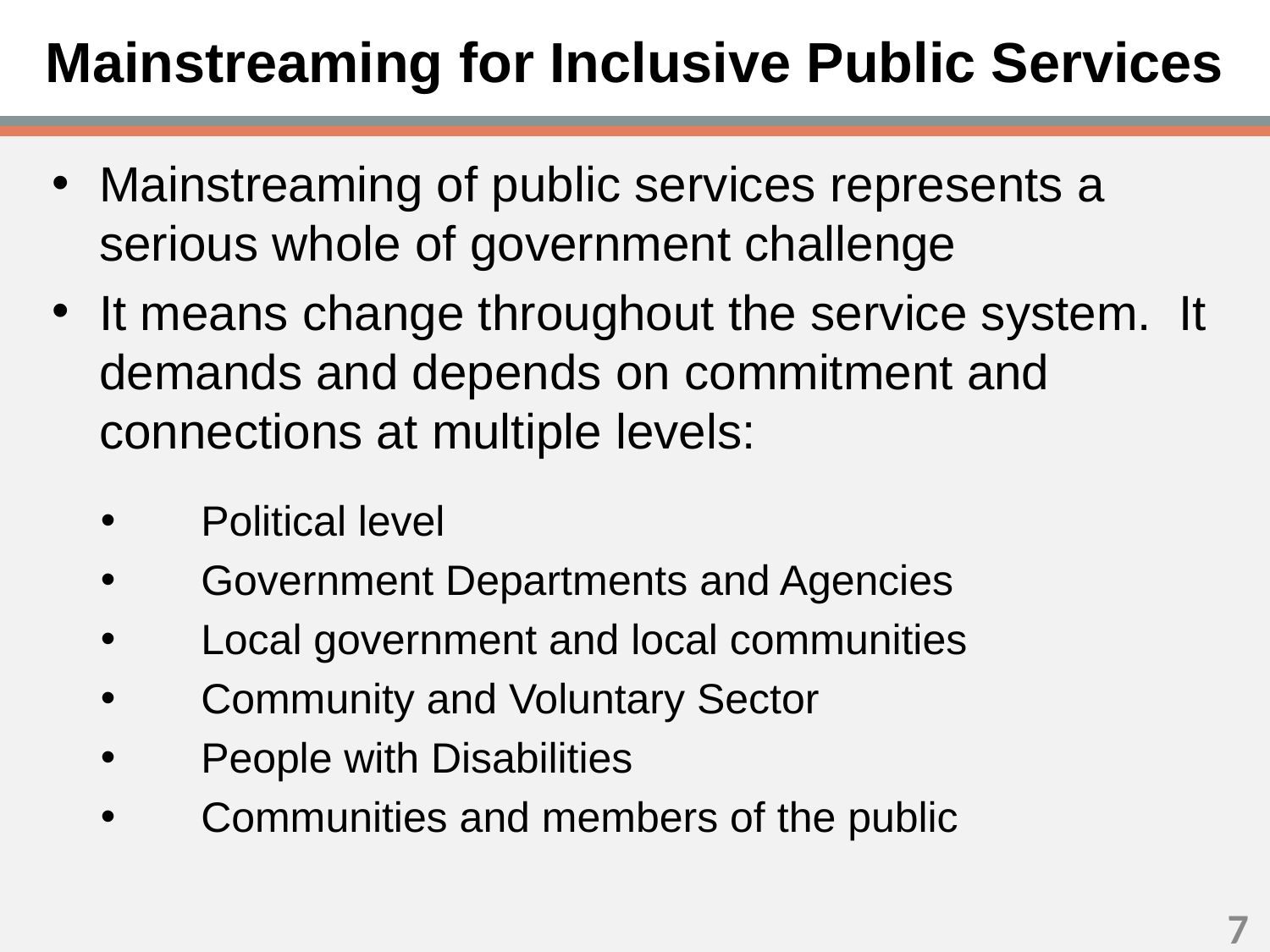

# Mainstreaming for Inclusive Public Services
Mainstreaming of public services represents a serious whole of government challenge
It means change throughout the service system.  It demands and depends on commitment and connections at multiple levels:

Political level
Government Departments and Agencies
Local government and local communities
Community and Voluntary Sector
People with Disabilities
Communities and members of the public
7